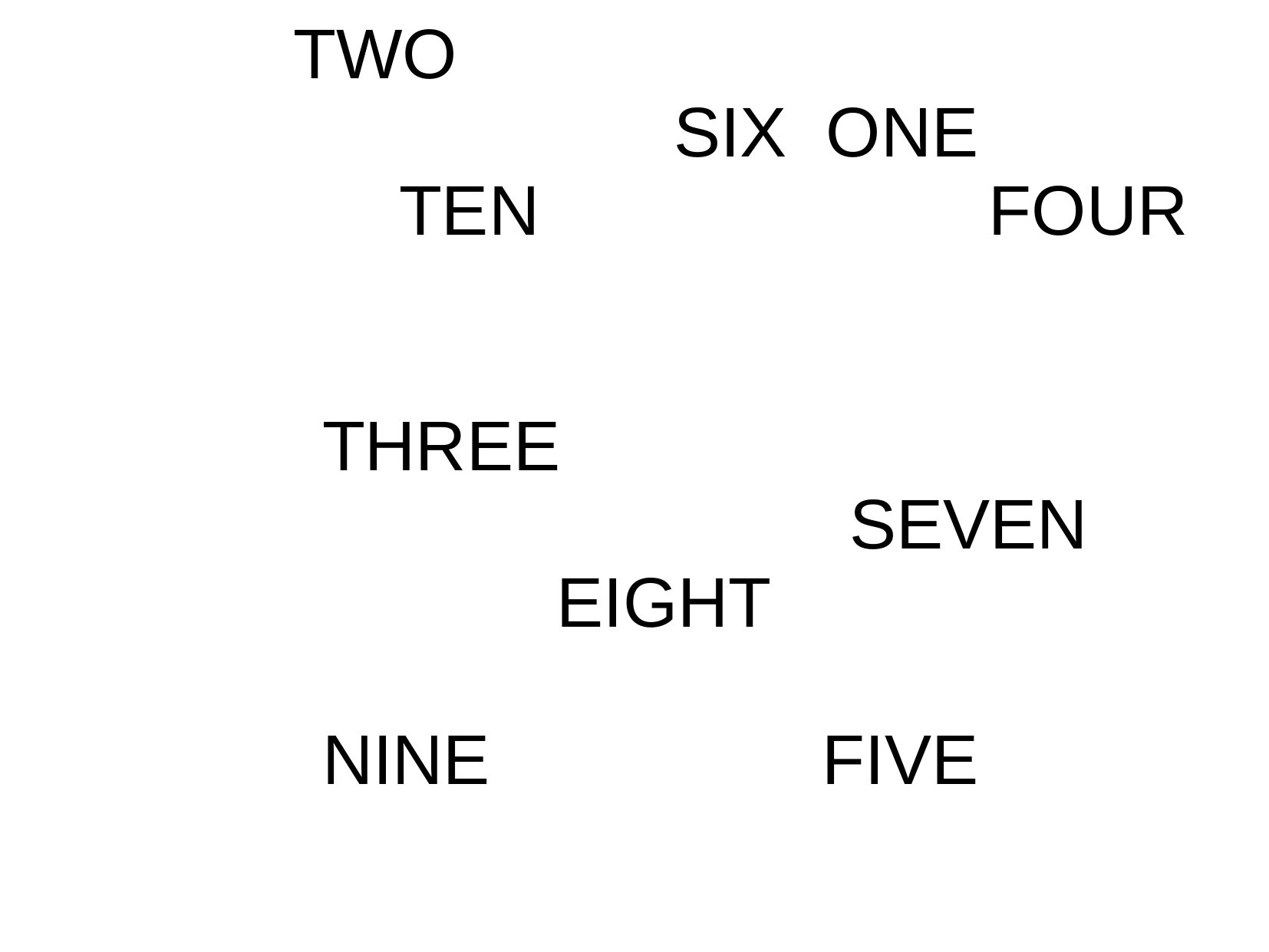

# TWO SIX  ONE TEN                       FOUR THREE SEVEN EIGHT NINE                 FIVE